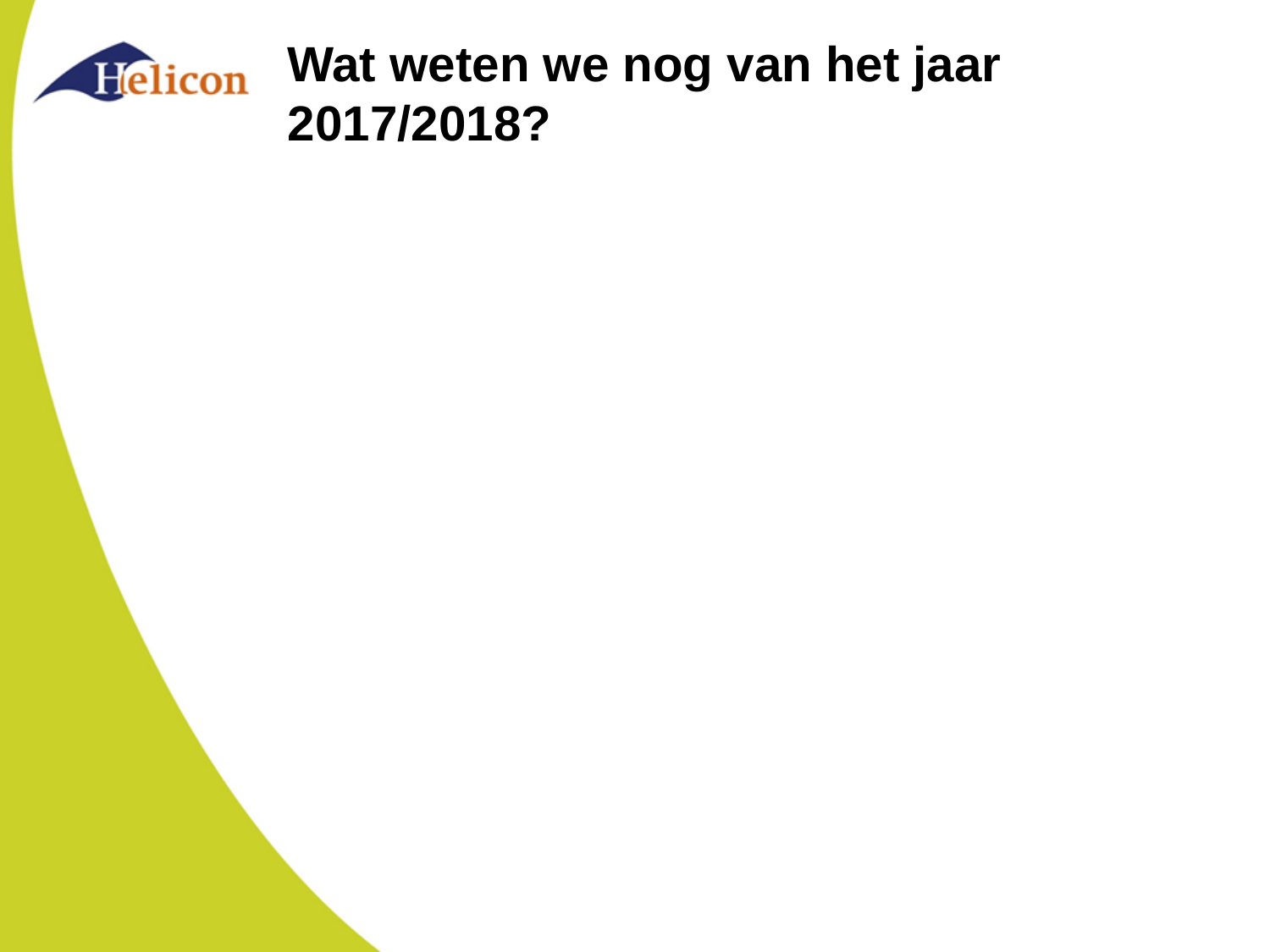

# Wat weten we nog van het jaar 2017/2018?